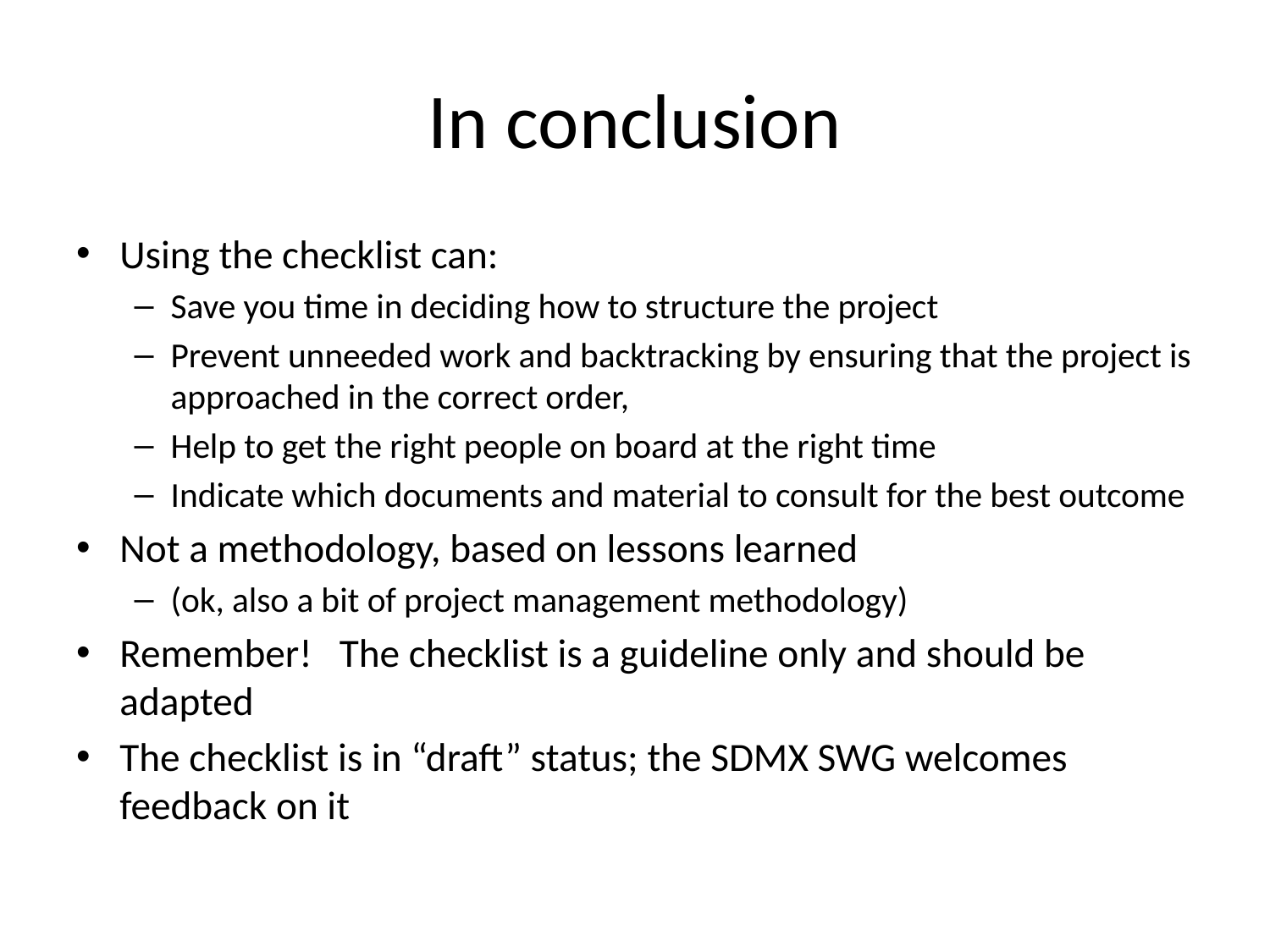

# In conclusion
Using the checklist can:
Save you time in deciding how to structure the project
Prevent unneeded work and backtracking by ensuring that the project is approached in the correct order,
Help to get the right people on board at the right time
Indicate which documents and material to consult for the best outcome
Not a methodology, based on lessons learned
(ok, also a bit of project management methodology)
Remember!   The checklist is a guideline only and should be adapted
The checklist is in “draft” status; the SDMX SWG welcomes feedback on it